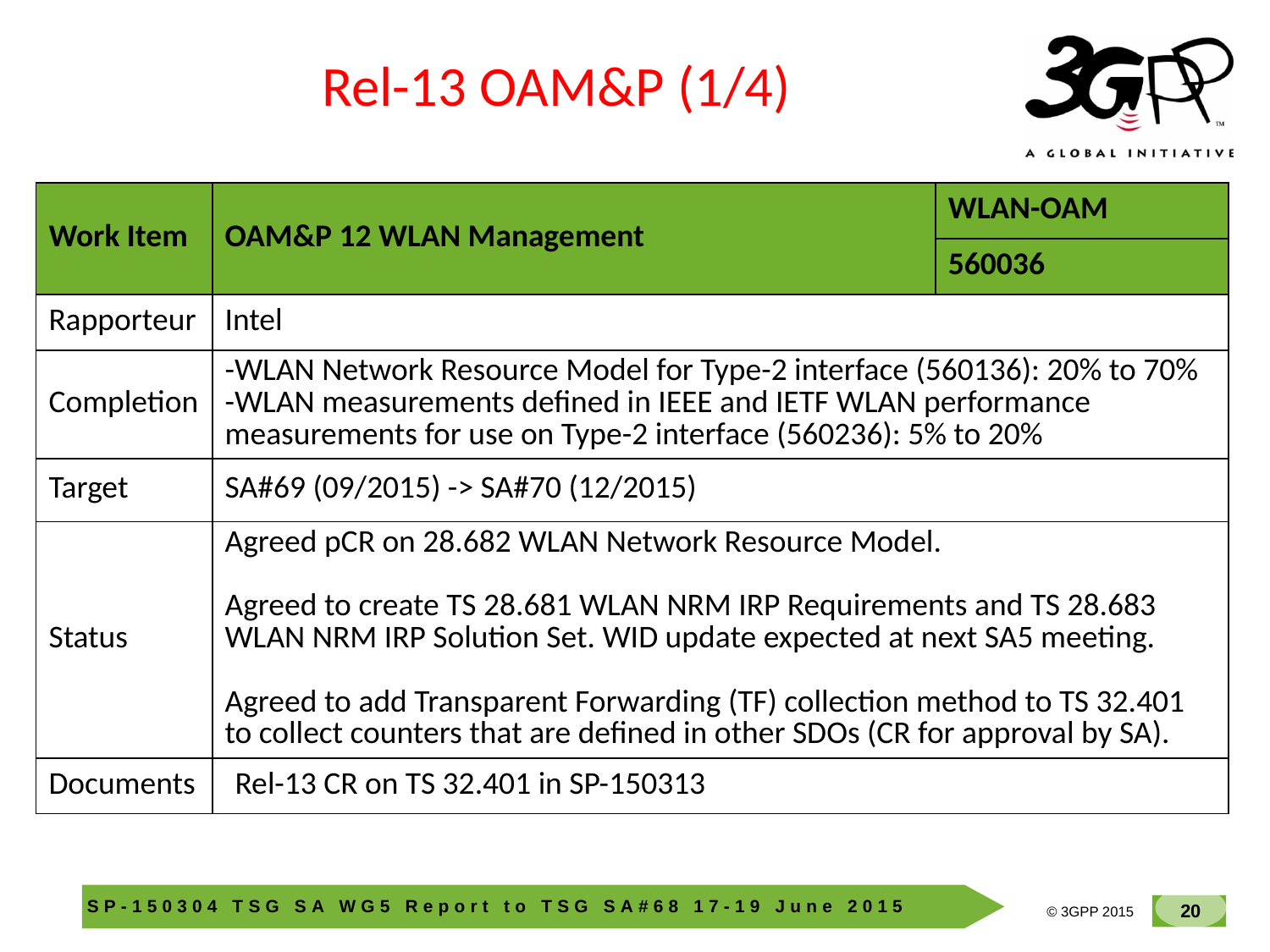

Rel-13 OAM&P (1/4)
| Work Item | OAM&P 12 WLAN Management | WLAN-OAM |
| --- | --- | --- |
|  |  | 560036 |
| Rapporteur | Intel |  |
| Completion | -WLAN Network Resource Model for Type-2 interface (560136): 20% to 70% -WLAN measurements defined in IEEE and IETF WLAN performance measurements for use on Type-2 interface (560236): 5% to 20% |  |
| Target | SA#69 (09/2015) -> SA#70 (12/2015) |  |
| Status | Agreed pCR on 28.682 WLAN Network Resource Model. Agreed to create TS 28.681 WLAN NRM IRP Requirements and TS 28.683 WLAN NRM IRP Solution Set. WID update expected at next SA5 meeting. Agreed to add Transparent Forwarding (TF) collection method to TS 32.401 to collect counters that are defined in other SDOs (CR for approval by SA). |  |
| Documents | Rel-13 CR on TS 32.401 in SP-150313 |  |